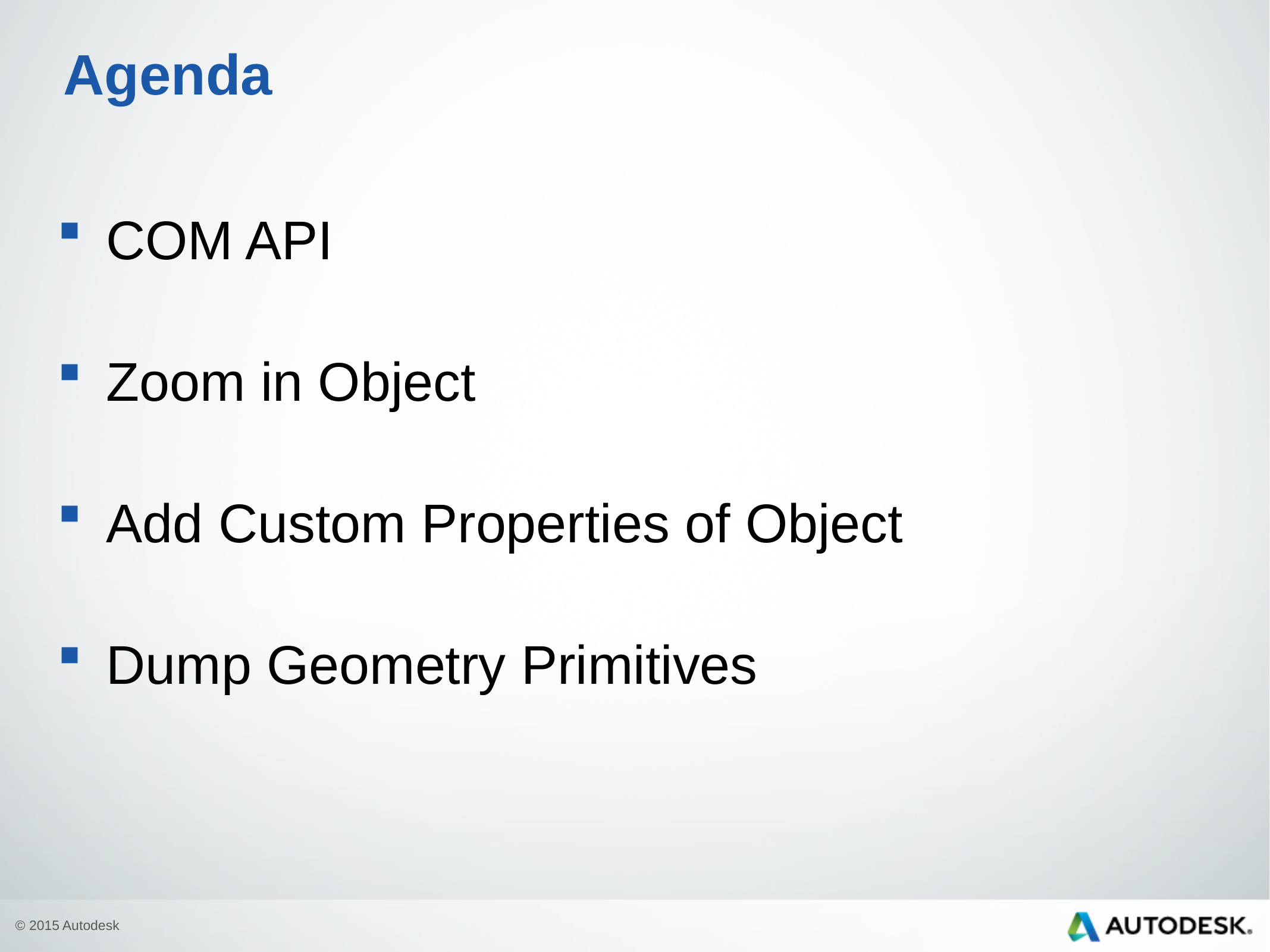

# Agenda

COM API

Zoom in Object

Add Custom Properties of Object

Dump Geometry Primitives